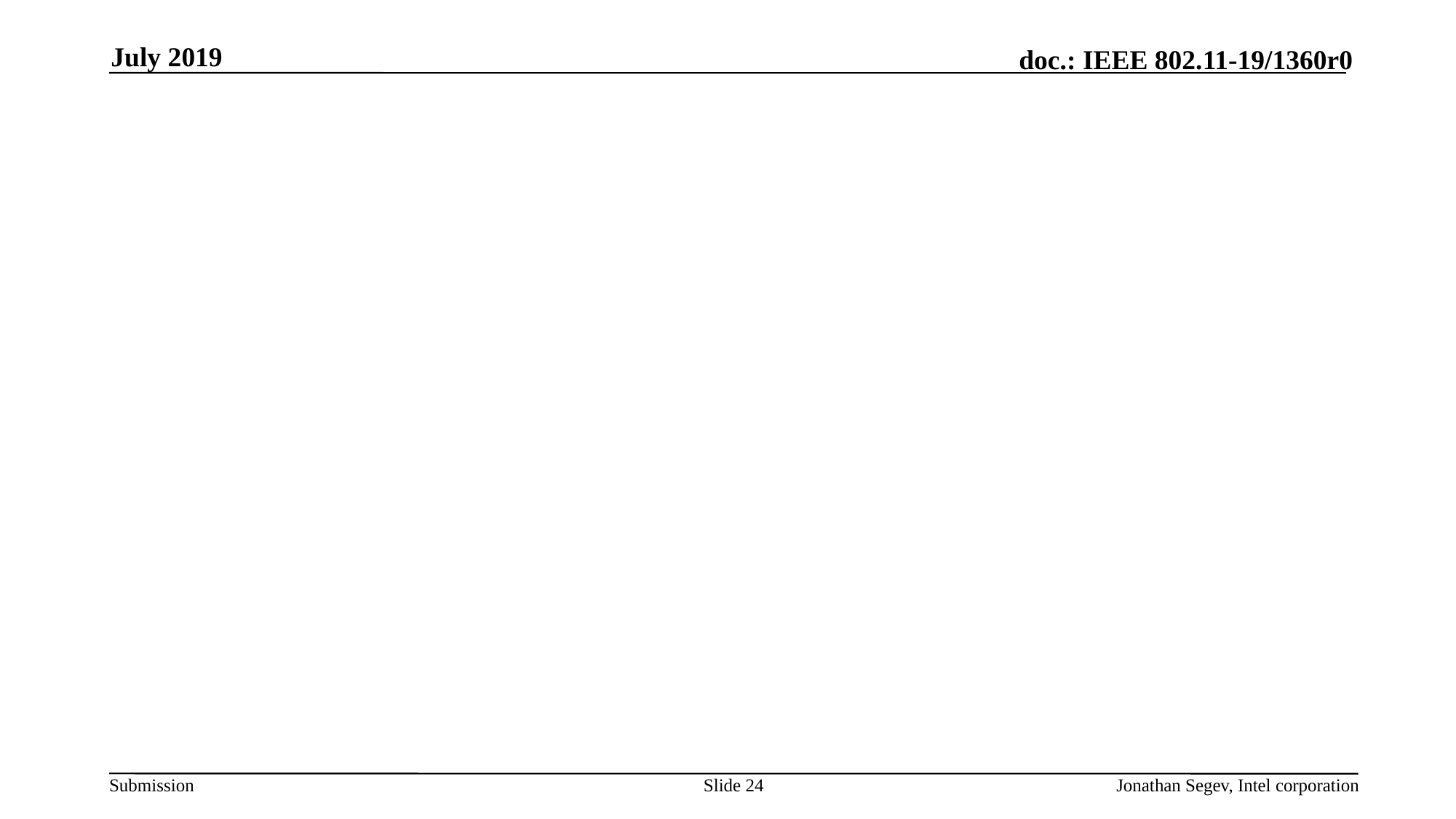

July 2019
#

Slide 24
Jonathan Segev, Intel corporation